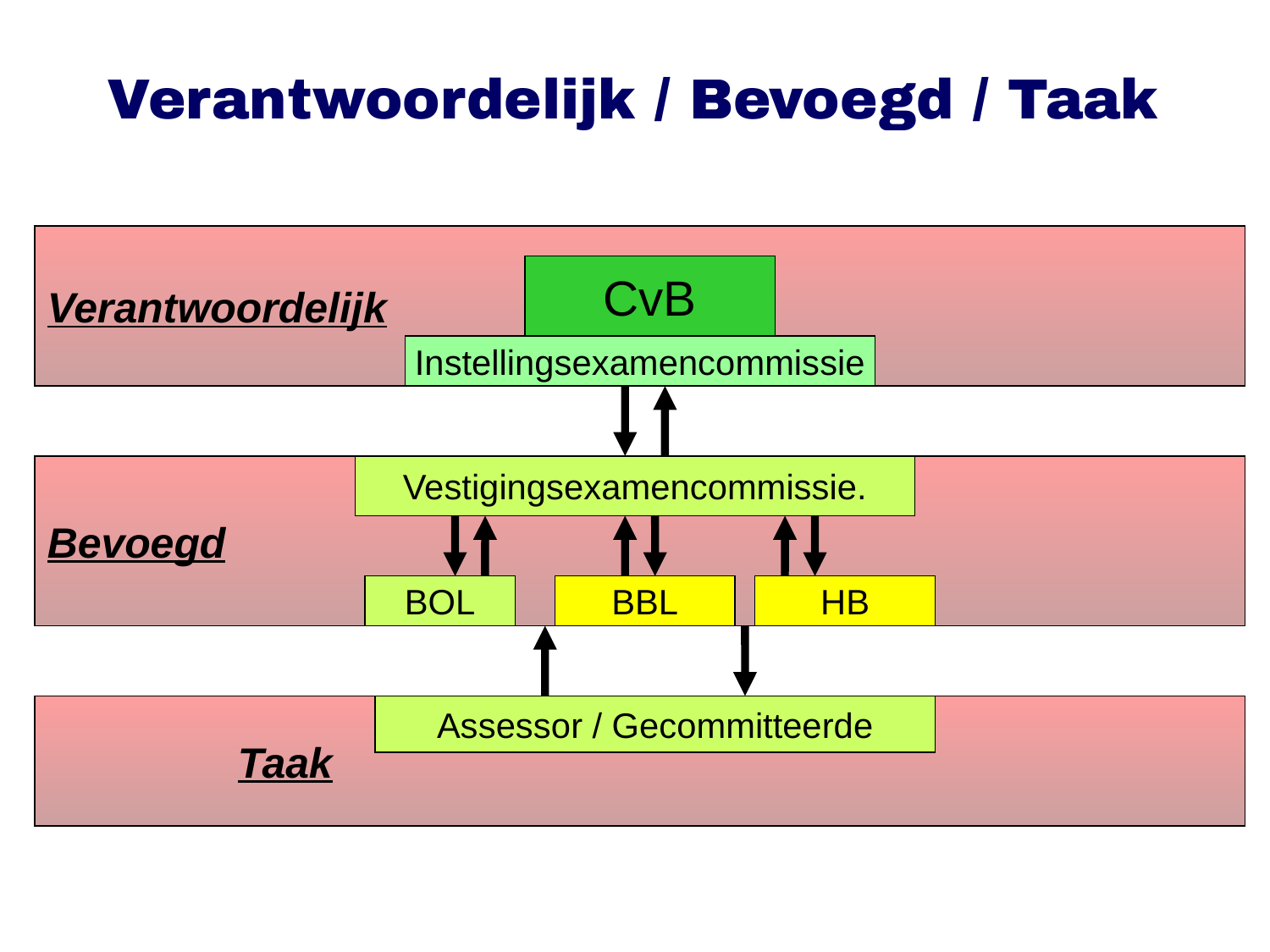

Verantwoordelijk / Bevoegd / Taak

Verantwoordelijk
CvB
Instellingsexamencommissie

Bevoegd
Vestigingsexamencommissie.

BOL
BBL
HB

Taak
Assessor / Gecommitteerde